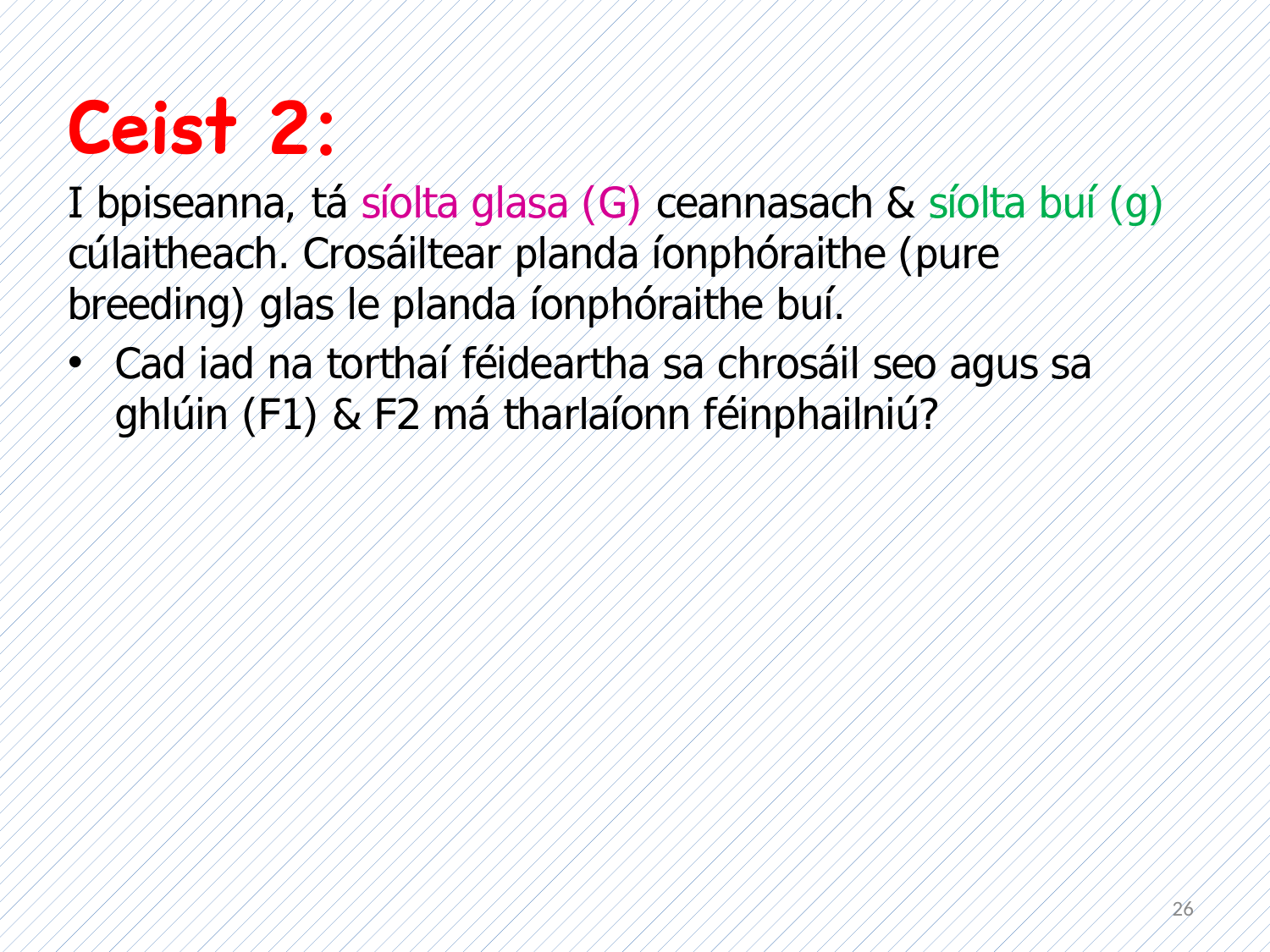

Ceist 2:
I bpiseanna, tá síolta glasa (G) ceannasach & síolta buí (g) cúlaitheach. Crosáiltear planda íonphóraithe (pure breeding) glas le planda íonphóraithe buí.
Cad iad na torthaí féideartha sa chrosáil seo agus sa ghlúin (F1) & F2 má tharlaíonn féinphailniú?

26